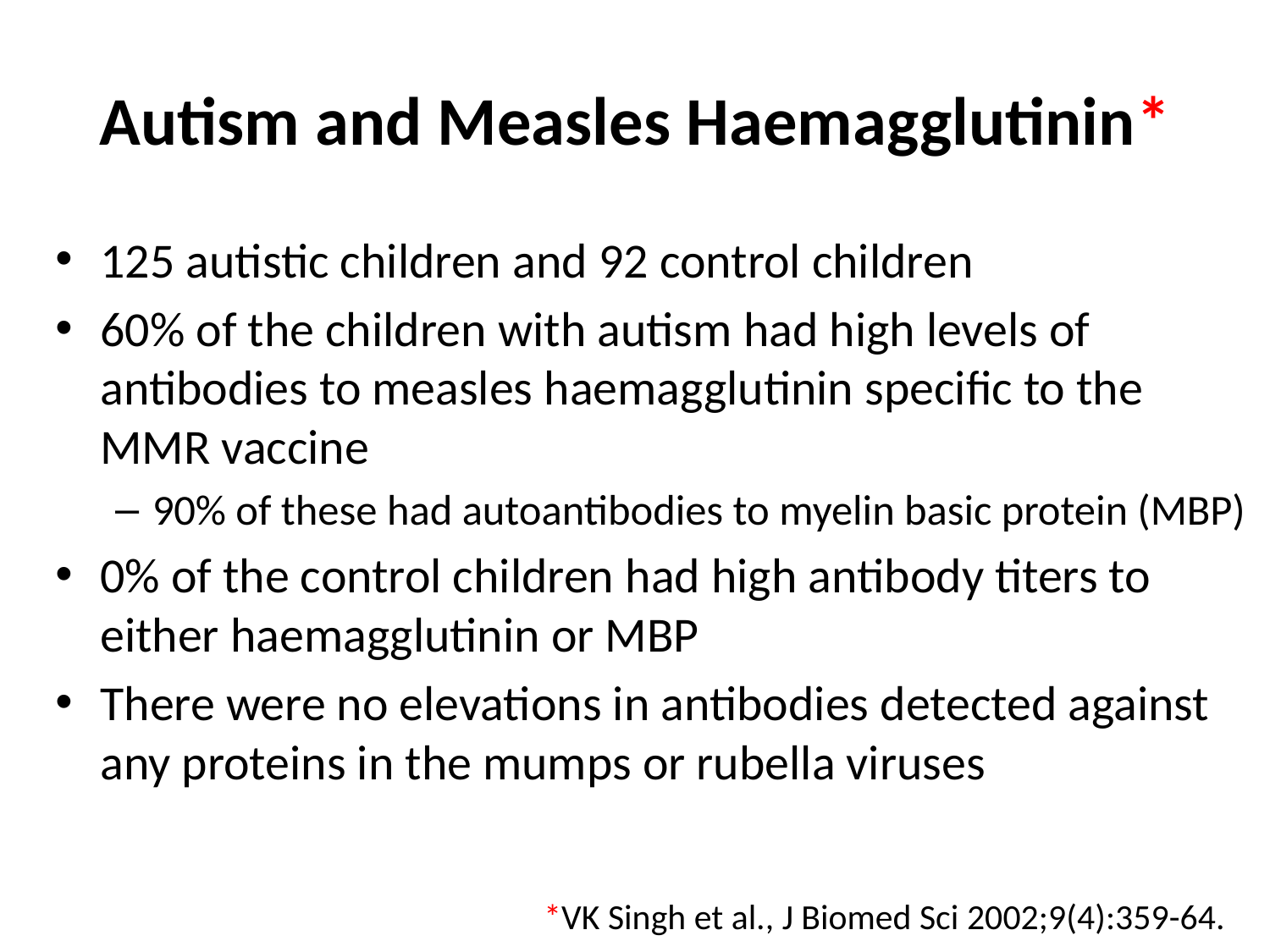

# Autism and Measles Haemagglutinin*
125 autistic children and 92 control children
60% of the children with autism had high levels of antibodies to measles haemagglutinin specific to the MMR vaccine
90% of these had autoantibodies to myelin basic protein (MBP)
0% of the control children had high antibody titers to either haemagglutinin or MBP
There were no elevations in antibodies detected against any proteins in the mumps or rubella viruses
*VK Singh et al., J Biomed Sci 2002;9(4):359-64.